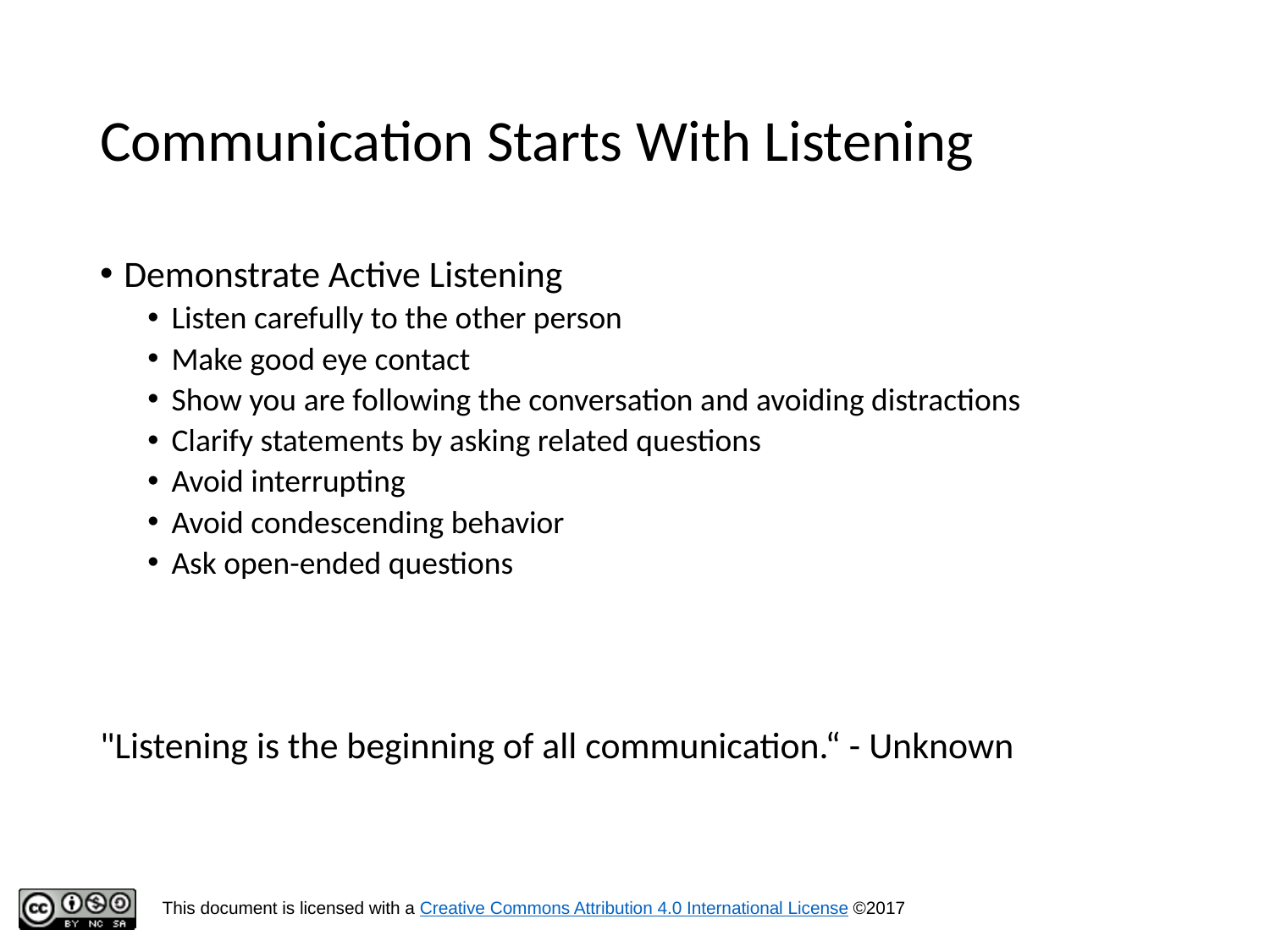

# Communication Starts With Listening
Demonstrate Active Listening
Listen carefully to the other person
Make good eye contact
Show you are following the conversation and avoiding distractions
Clarify statements by asking related questions
Avoid interrupting
Avoid condescending behavior
Ask open-ended questions
"Listening is the beginning of all communication.“ - Unknown